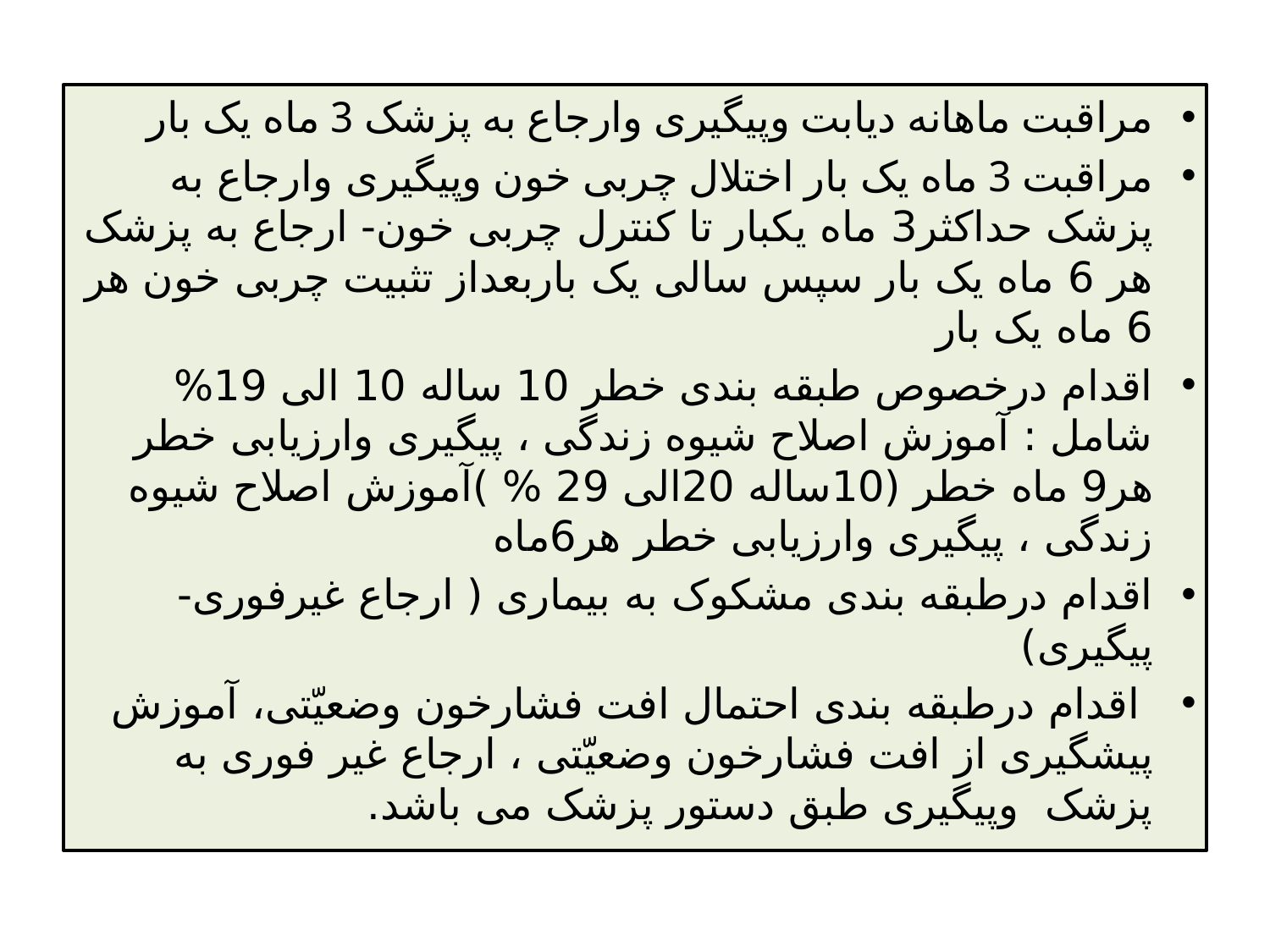

مراقبت ماهانه دیابت وپیگیری وارجاع به پزشک 3 ماه یک بار
مراقبت 3 ماه یک بار اختلال چربی خون وپیگیری وارجاع به پزشک حداکثر3 ماه یکبار تا کنترل چربی خون- ارجاع به پزشک هر 6 ماه یک بار سپس سالی یک باربعداز تثبیت چربی خون هر 6 ماه یک بار
اقدام درخصوص طبقه بندی خطر 10 ساله 10 الی 19% شامل : آموزش اصلاح شیوه زندگی ، پیگیری وارزیابی خطر هر9 ماه خطر (10ساله 20الی 29 % )آموزش اصلاح شیوه زندگی ، پیگیری وارزیابی خطر هر6ماه
اقدام درطبقه بندی مشکوک به بیماری ( ارجاع غیرفوری- پیگیری)
 اقدام درطبقه بندی احتمال افت فشارخون وضعیّتی، آموزش پیشگیری از افت فشارخون وضعیّتی ، ارجاع غیر فوری به پزشک  وپیگیری طبق دستور پزشک می باشد.